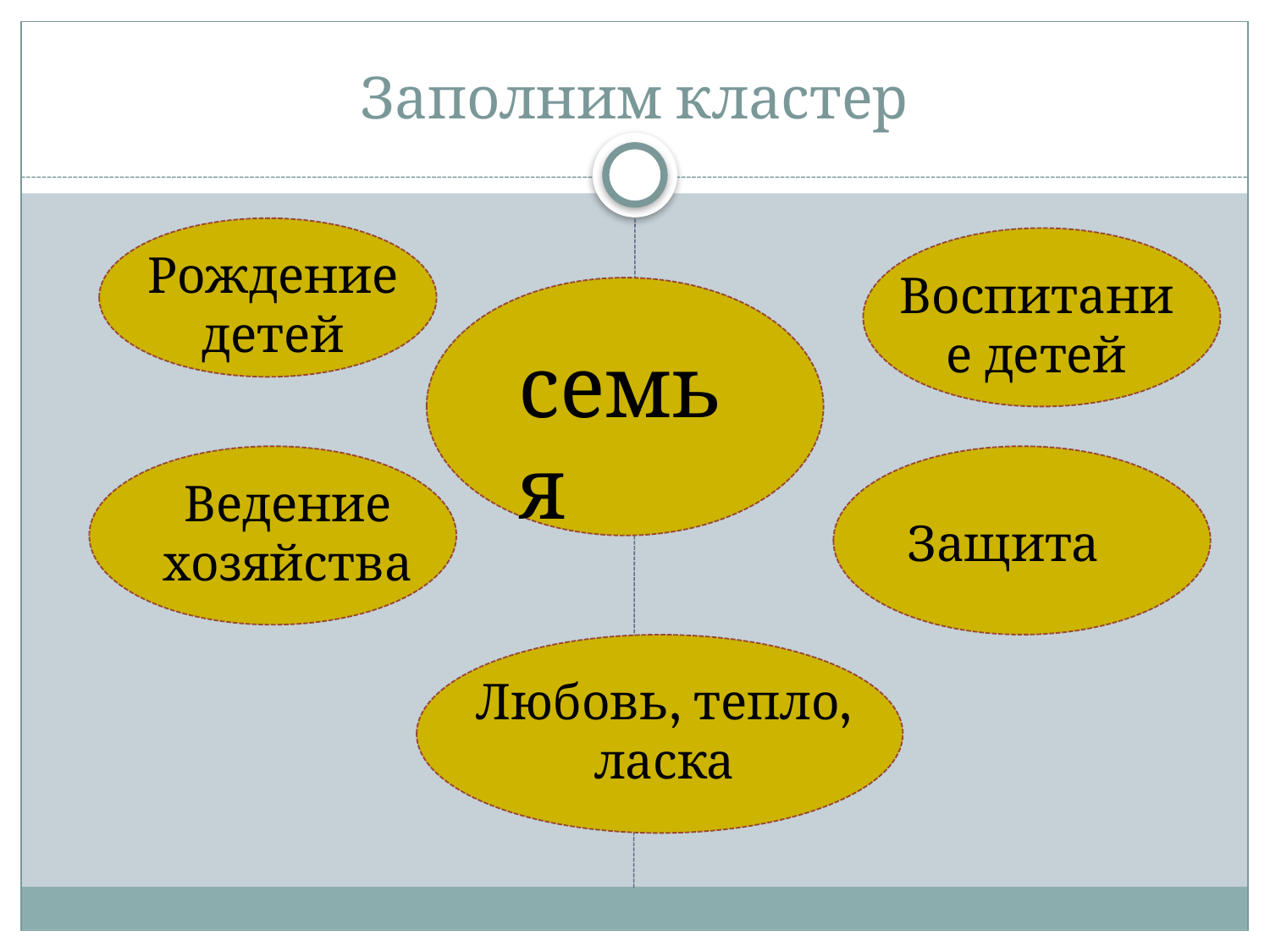

# Заполним кластер

Рождение детей
Воспитание детей

семья

Ведение хозяйства
Защита

Любовь, тепло, ласка